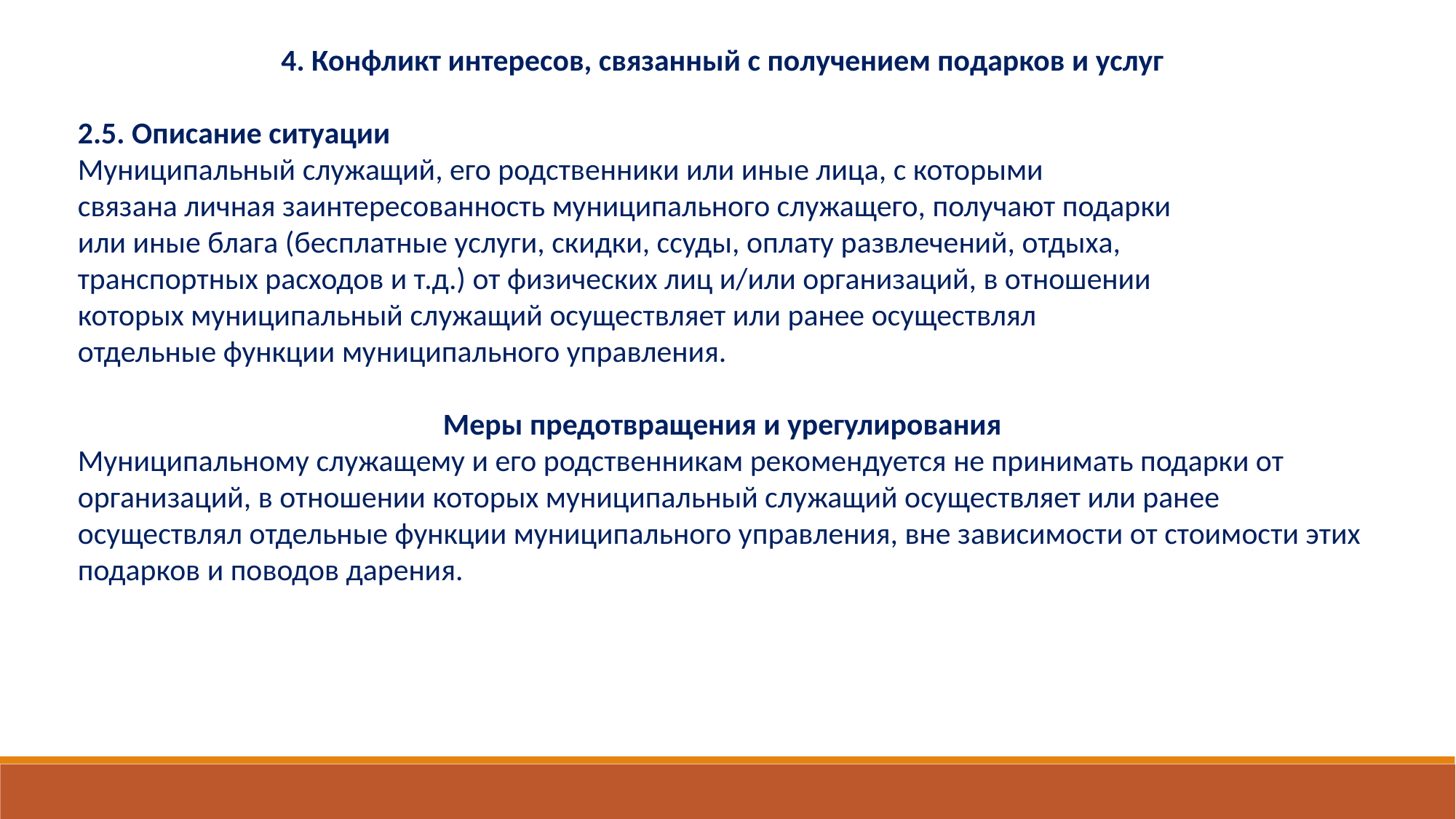

4. Конфликт интересов, связанный с получением подарков и услуг

2.5. Описание ситуации
Муниципальный служащий, его родственники или иные лица, с которыми
связана личная заинтересованность муниципального служащего, получают подарки
или иные блага (бесплатные услуги, скидки, ссуды, оплату развлечений, отдыха,
транспортных расходов и т.д.) от физических лиц и/или организаций, в отношении
которых муниципальный служащий осуществляет или ранее осуществлял
отдельные функции муниципального управления.

Меры предотвращения и урегулирования
Муниципальному служащему и его родственникам рекомендуется не принимать подарки от организаций, в отношении которых муниципальный служащий осуществляет или ранее осуществлял отдельные функции муниципального управления, вне зависимости от стоимости этих подарков и поводов дарения.